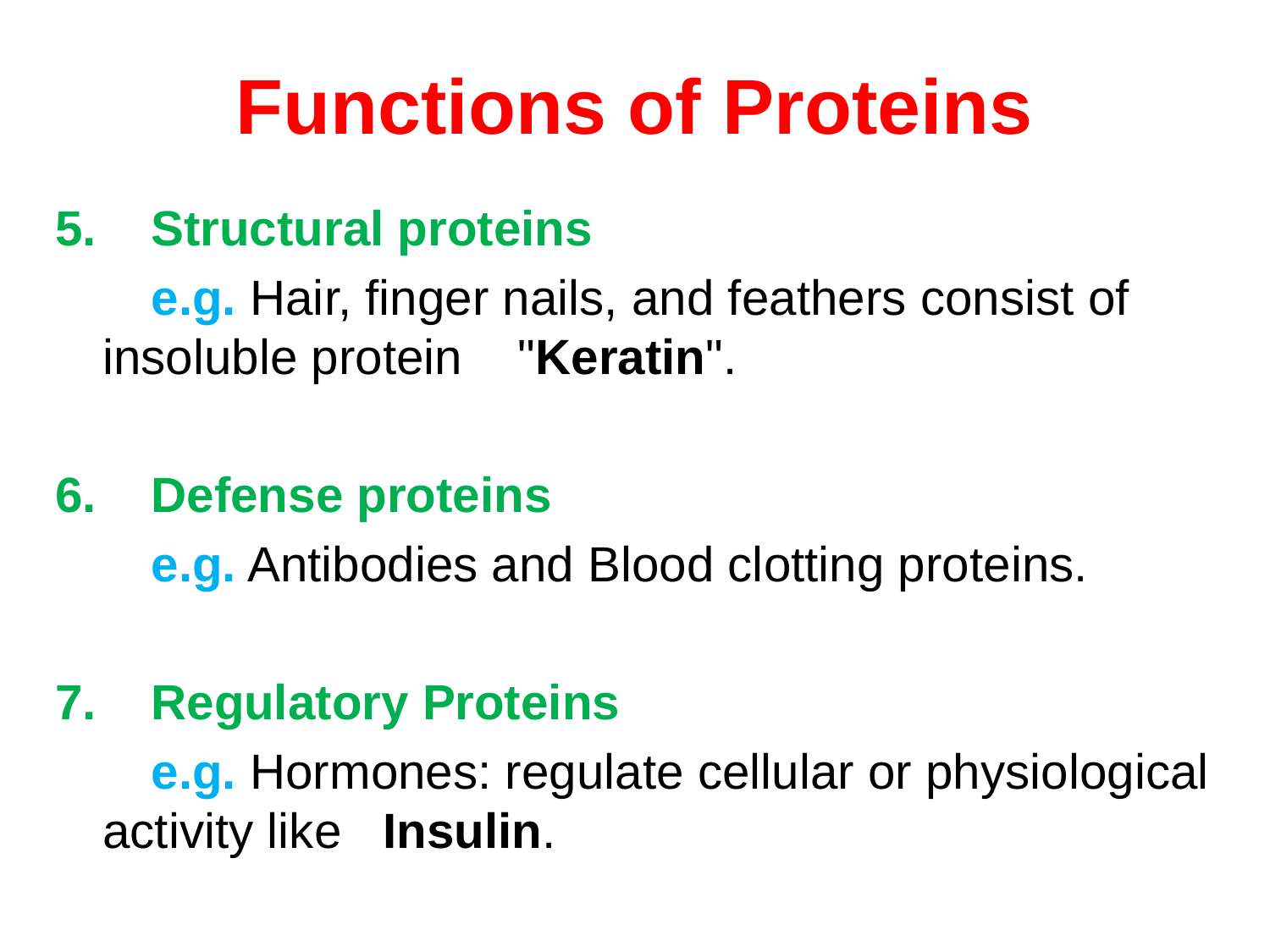

# Functions of Proteins
5.    Structural proteins
       e.g. Hair, finger nails, and feathers consist of insoluble protein    "Keratin".

6.    Defense proteins
       e.g. Antibodies and Blood clotting proteins.

7.    Regulatory Proteins
       e.g. Hormones: regulate cellular or physiological activity like   Insulin.